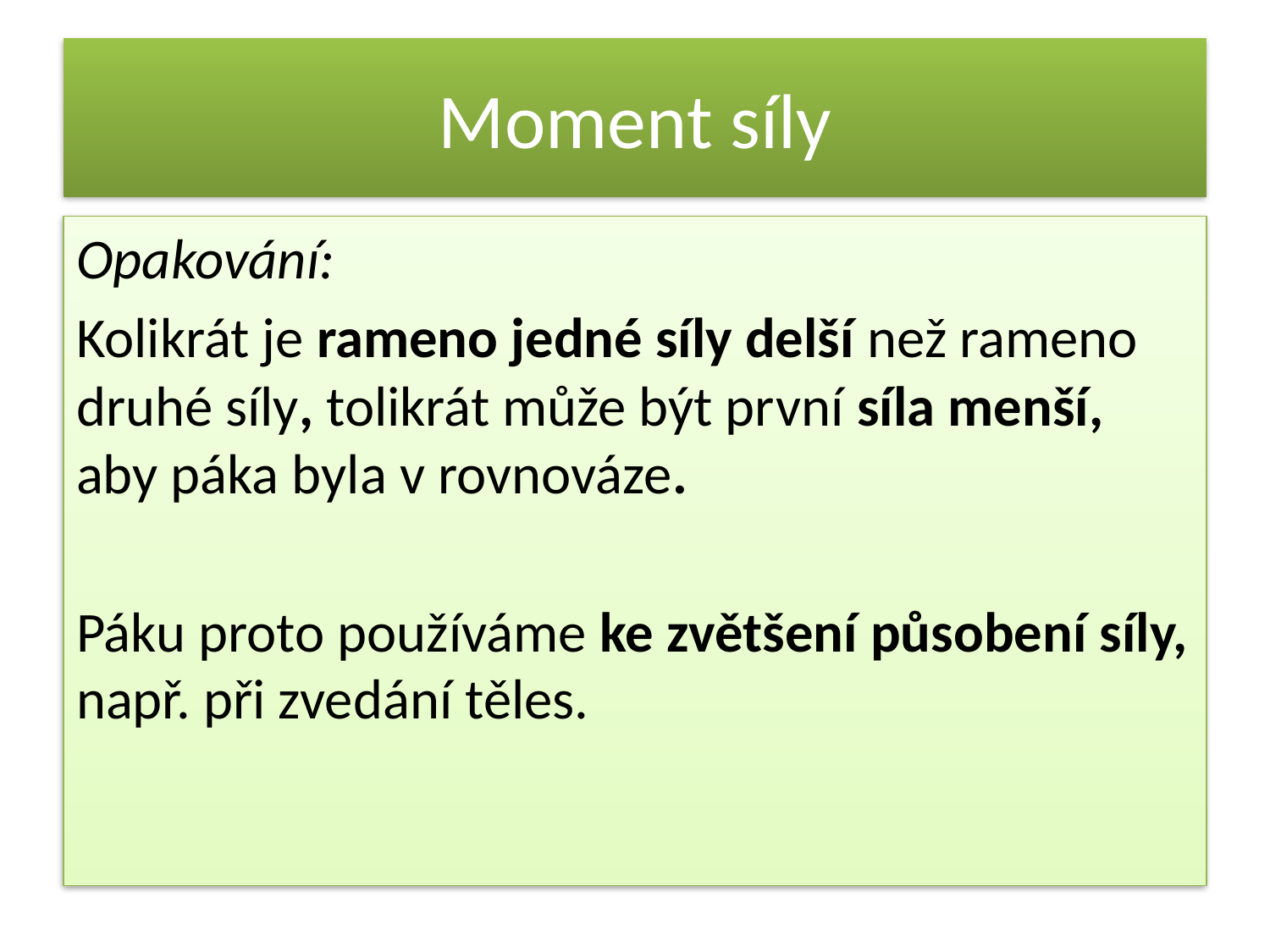

# Moment síly
Opakování:
Kolikrát je rameno jedné síly delší než rameno druhé síly, tolikrát může být první síla menší, aby páka byla v rovnováze.

Páku proto používáme ke zvětšení působení síly, např. při zvedání těles.